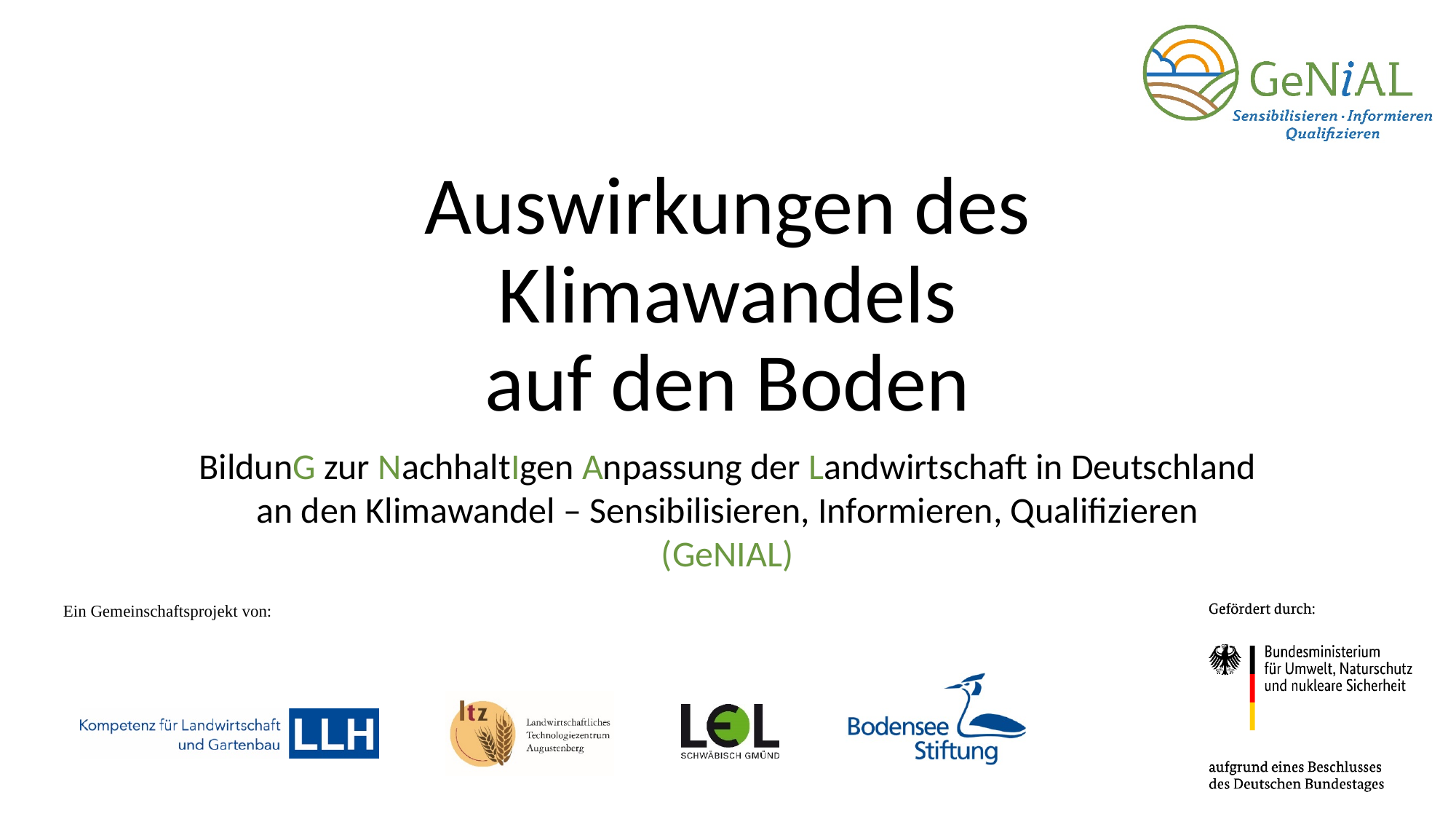

# Auswirkungen des Klimawandels auf den Boden